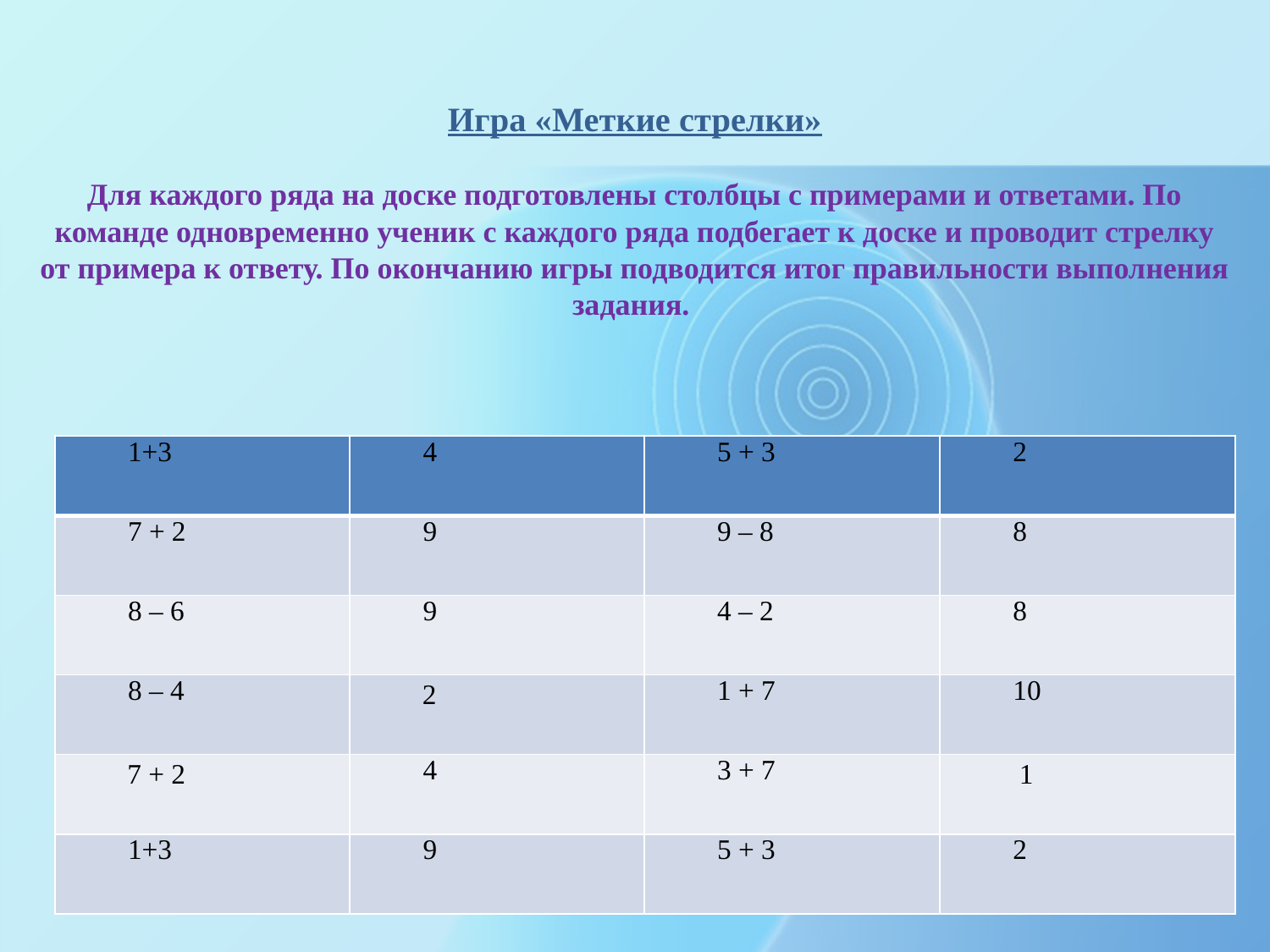

# Игра «Меткие стрелки» Для каждого ряда на доске подготовлены столбцы с примерами и ответами. По команде одновременно ученик с каждого ряда подбегает к доске и проводит стрелку от примера к ответу. По окончанию игры подводится итог правильности выполнения задания.
| 1+3 | 4 | 5 + 3 | 2 |
| --- | --- | --- | --- |
| 7 + 2 | 9 | 9 – 8 | 8 |
| 8 – 6 | 9 | 4 – 2 | 8 |
| 8 – 4 | 2 | 1 + 7 | 10 |
| 7 + 2 | 4 | 3 + 7 | 1 |
| 1+3 | 9 | 5 + 3 | 2 |